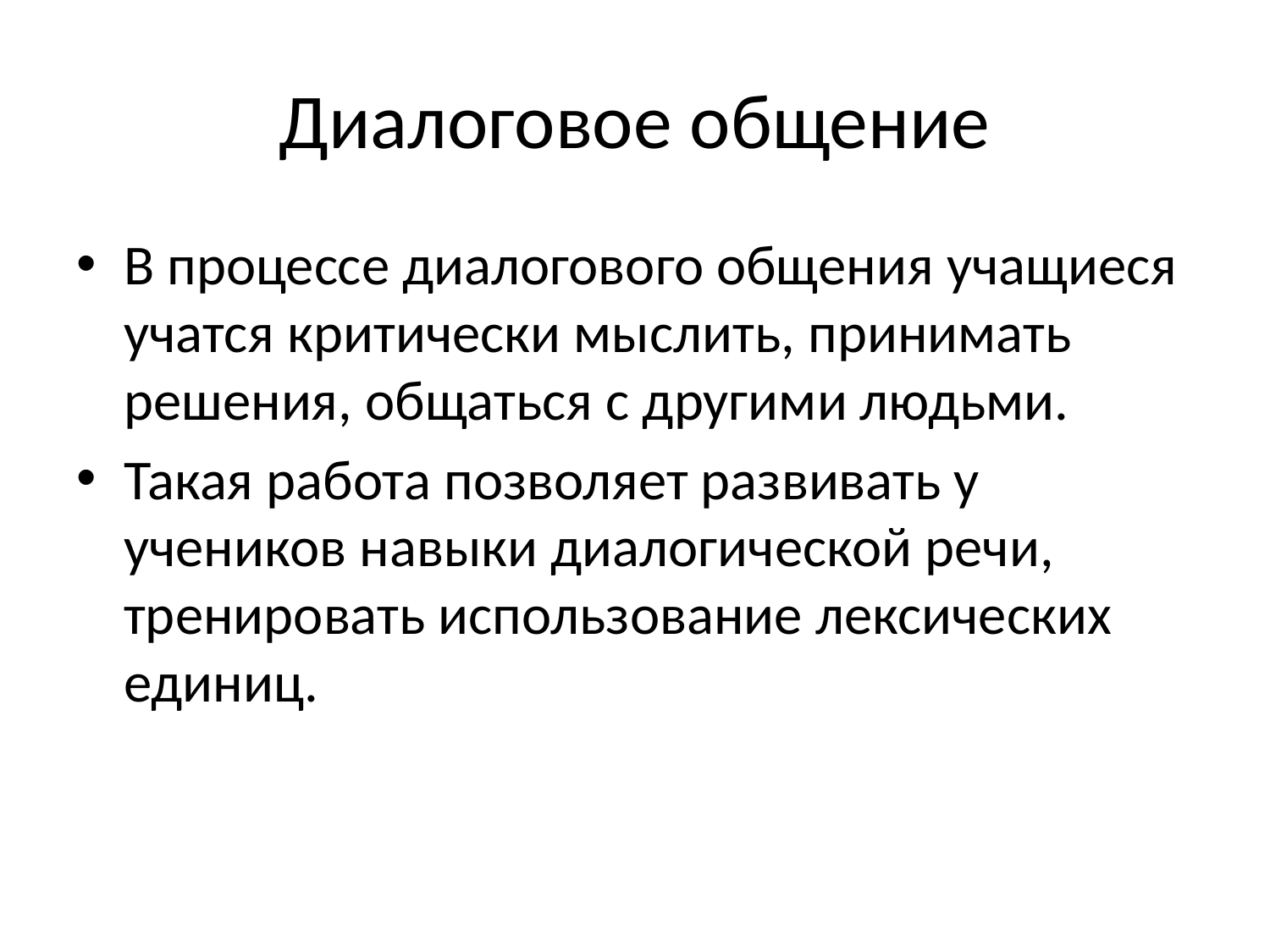

# Диалоговое общение
В процессе диалогового общения учащиеся учатся критически мыслить, принимать решения, общаться с другими людьми.
Такая работа позволяет развивать у учеников навыки диалогической речи, тренировать использование лексических единиц.